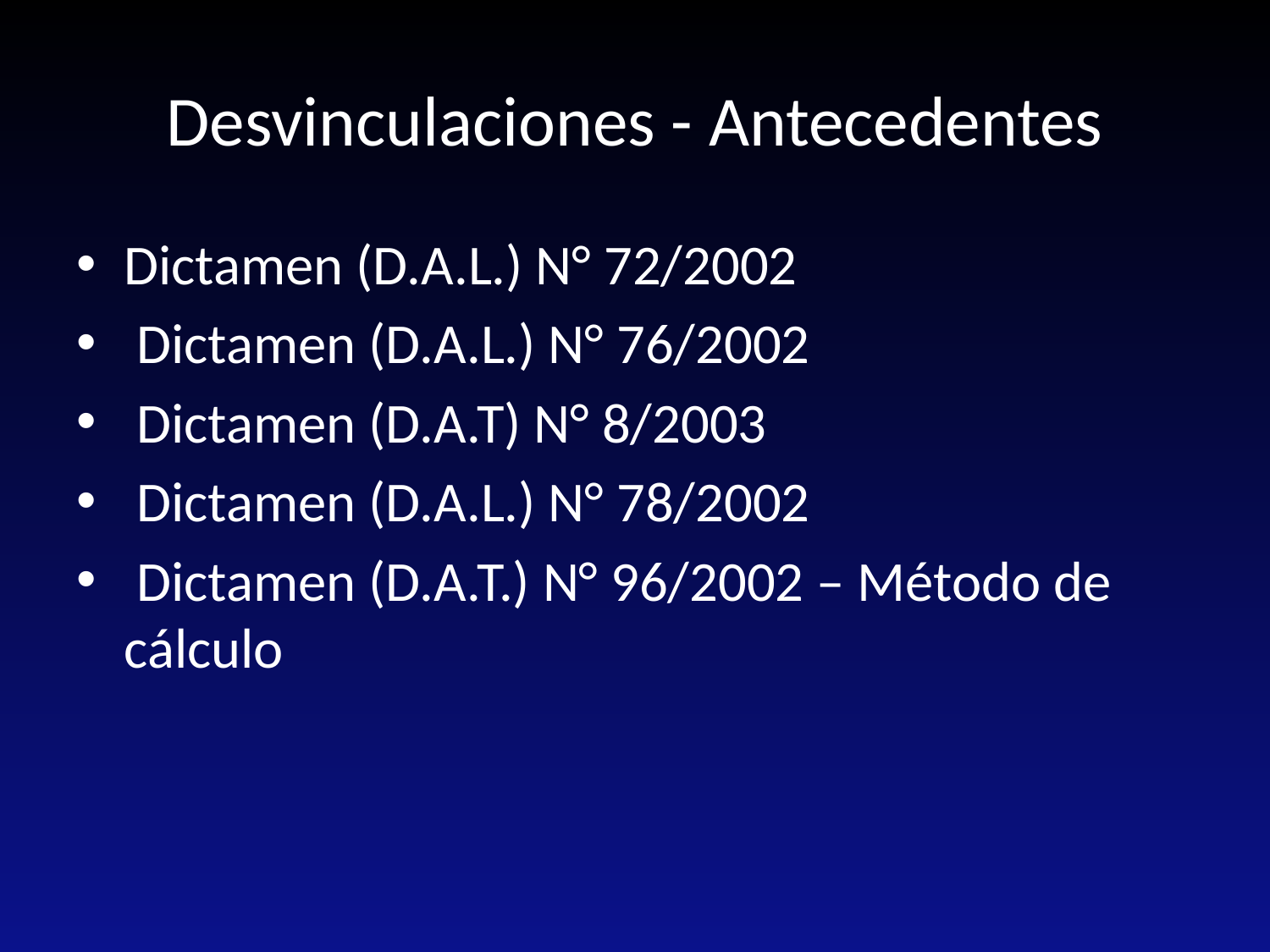

# Desvinculaciones - Antecedentes
Dictamen (D.A.L.) N° 72/2002
 Dictamen (D.A.L.) N° 76/2002
 Dictamen (D.A.T) N° 8/2003
 Dictamen (D.A.L.) N° 78/2002
 Dictamen (D.A.T.) N° 96/2002 – Método de cálculo